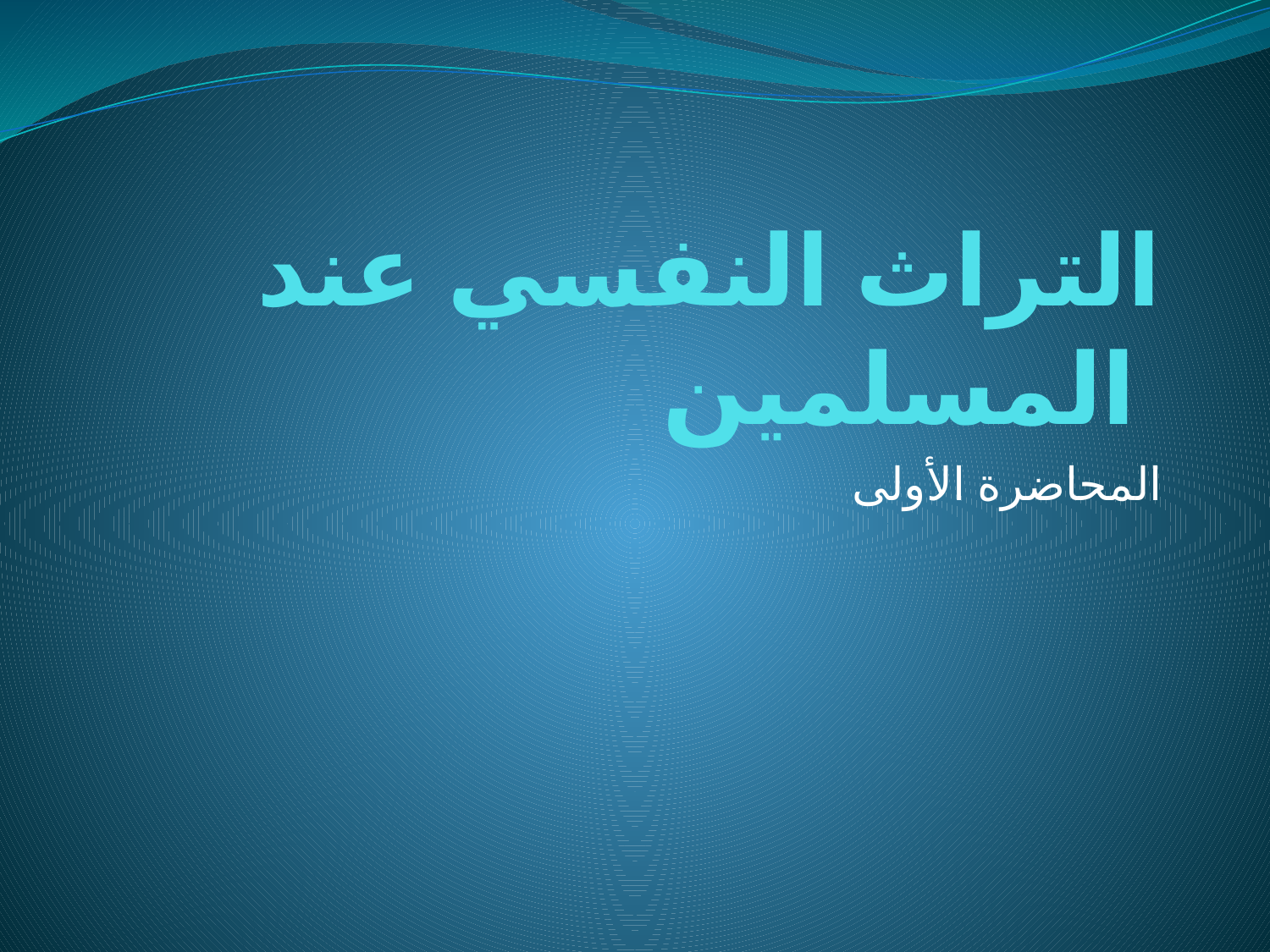

# التراث النفسي عند المسلمين
المحاضرة الأولى